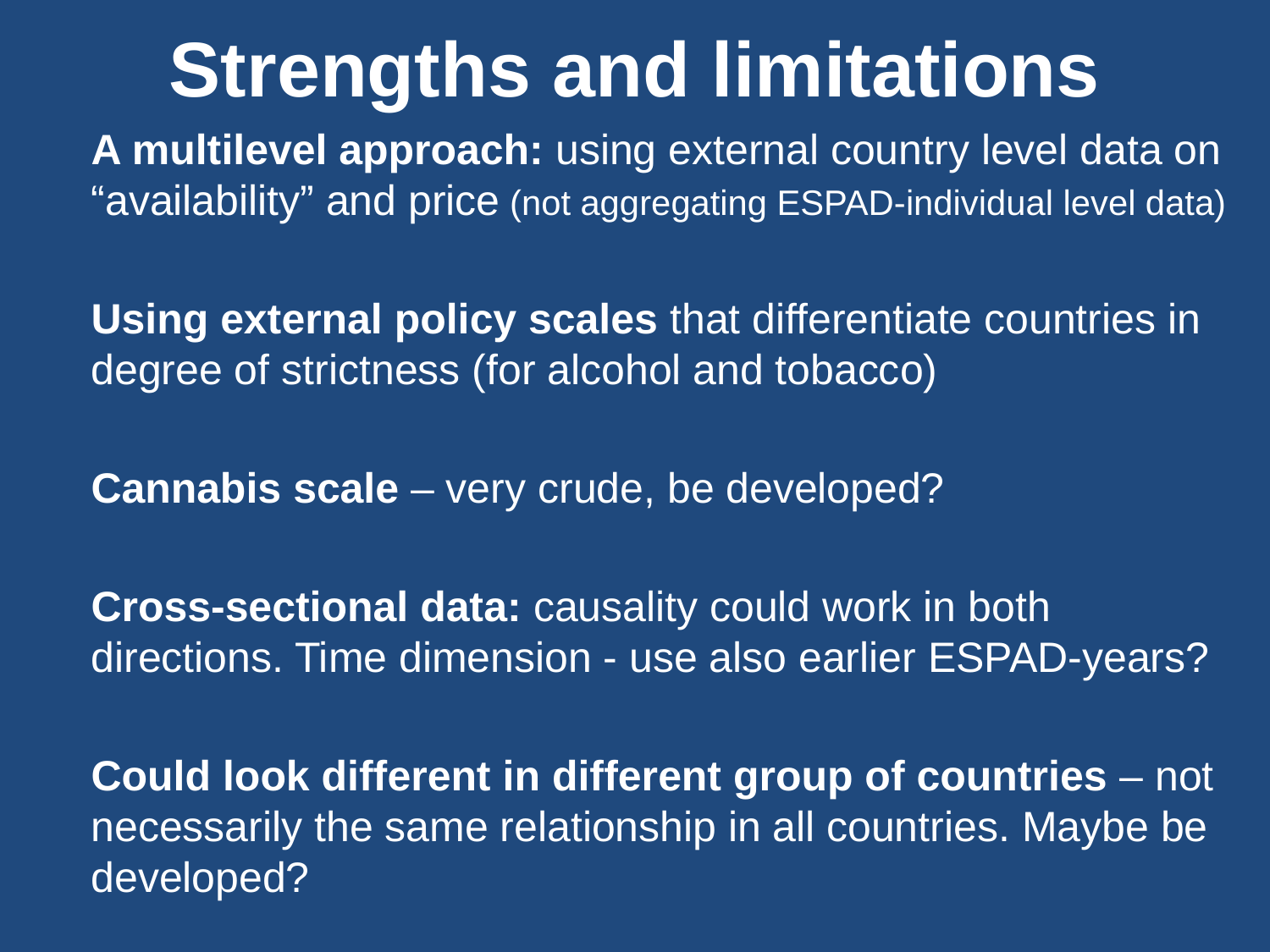

# Strengths and limitations
A multilevel approach: using external country level data on “availability” and price (not aggregating ESPAD-individual level data)

Using external policy scales that differentiate countries in degree of strictness (for alcohol and tobacco)

Cannabis scale – very crude, be developed?

Cross-sectional data: causality could work in both directions. Time dimension - use also earlier ESPAD-years?

Could look different in different group of countries – not necessarily the same relationship in all countries. Maybe be developed?